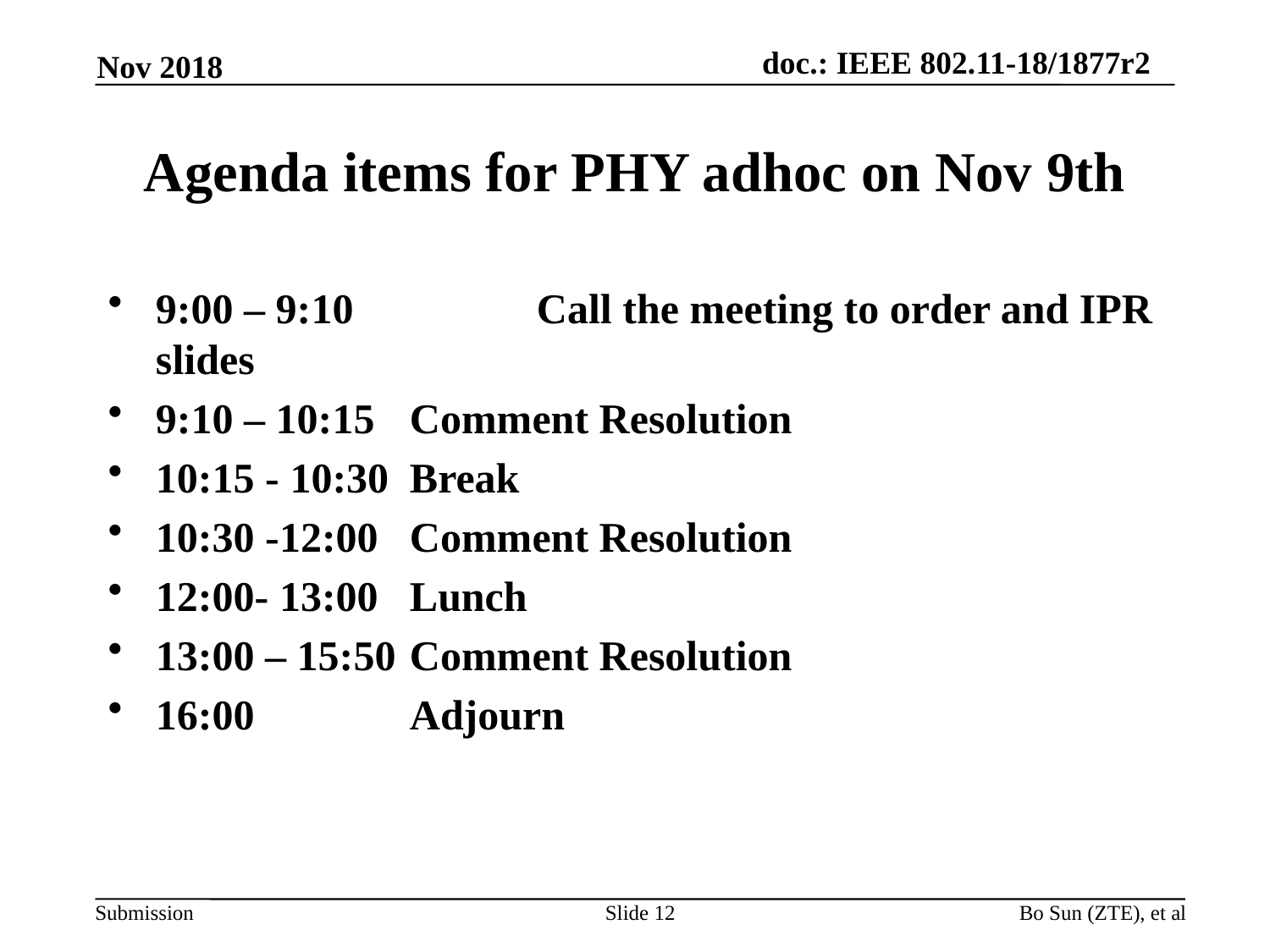

Nov 2018
# Agenda items for PHY adhoc on Nov 9th
9:00 – 9:10		Call the meeting to order and IPR slides
9:10 – 10:15	Comment Resolution
10:15 - 10:30	Break
10:30 -12:00	Comment Resolution
12:00- 13:00 	Lunch
13:00 – 15:50	Comment Resolution
16:00		Adjourn

Slide 12
Bo Sun (ZTE), et al